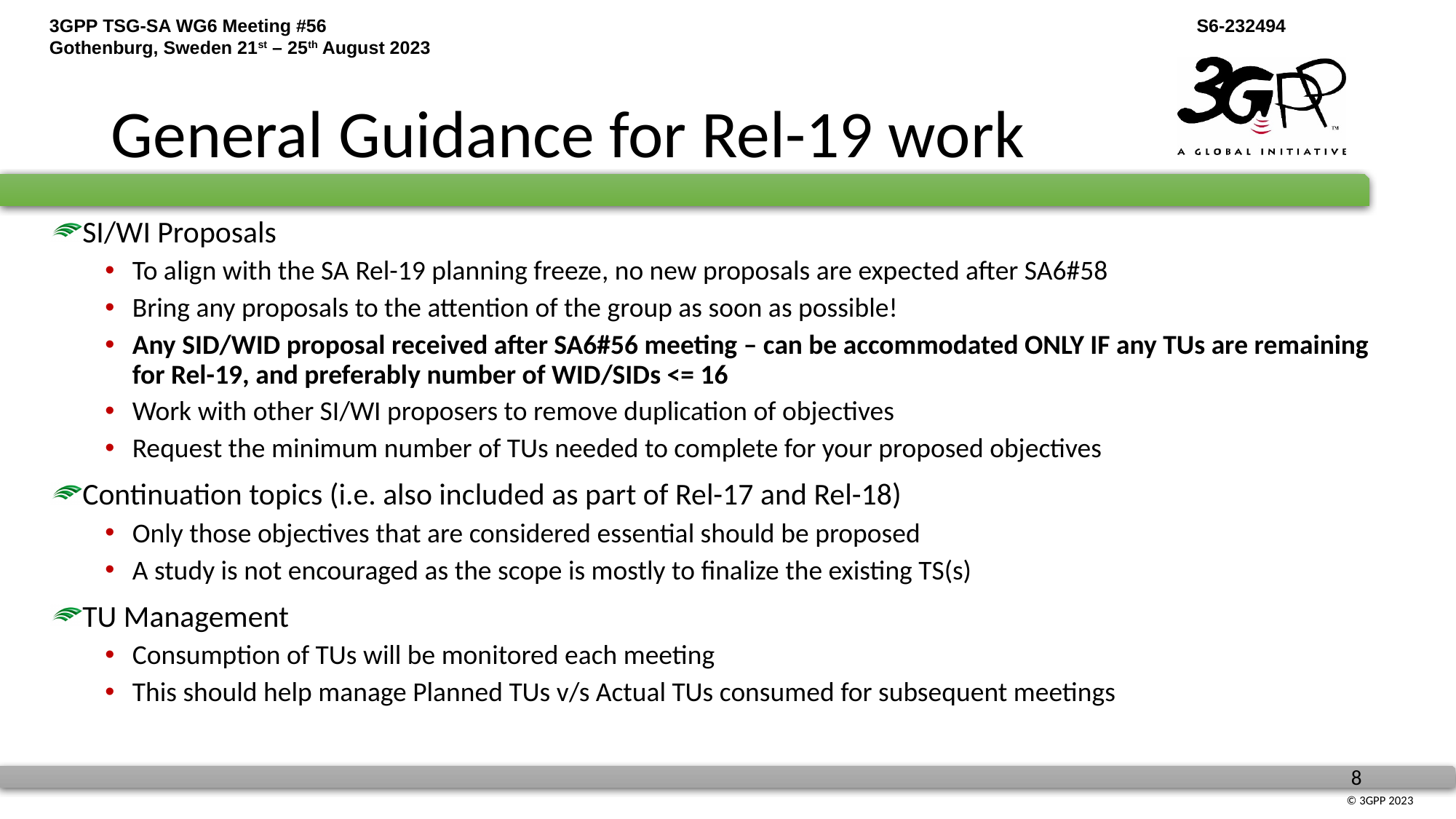

# General Guidance for Rel-19 work
SI/WI Proposals
To align with the SA Rel-19 planning freeze, no new proposals are expected after SA6#58
Bring any proposals to the attention of the group as soon as possible!
Any SID/WID proposal received after SA6#56 meeting – can be accommodated ONLY IF any TUs are remaining for Rel-19, and preferably number of WID/SIDs <= 16
Work with other SI/WI proposers to remove duplication of objectives
Request the minimum number of TUs needed to complete for your proposed objectives
Continuation topics (i.e. also included as part of Rel-17 and Rel-18)
Only those objectives that are considered essential should be proposed
A study is not encouraged as the scope is mostly to finalize the existing TS(s)
TU Management
Consumption of TUs will be monitored each meeting
This should help manage Planned TUs v/s Actual TUs consumed for subsequent meetings